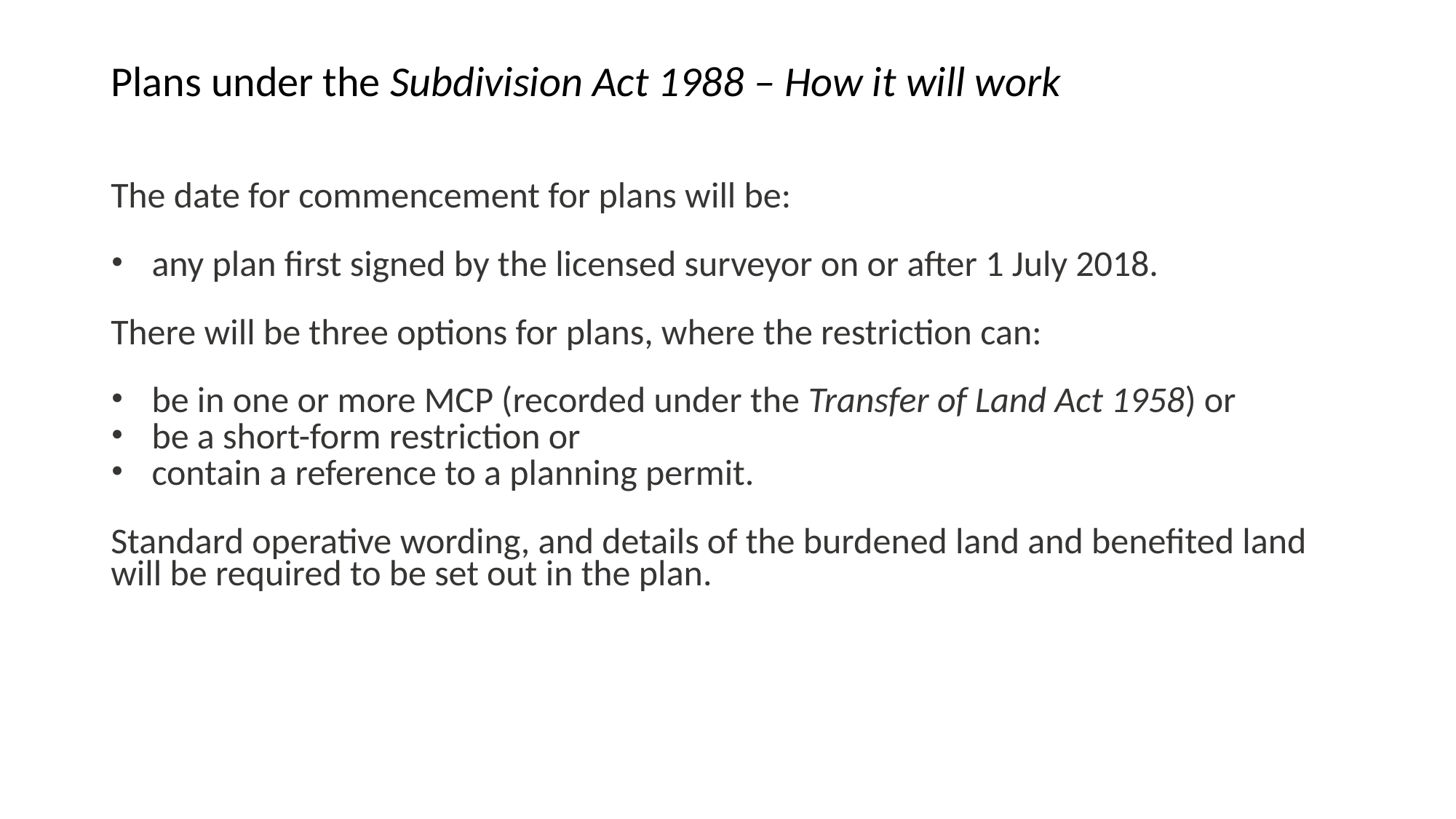

# Plans under the Subdivision Act 1988 – How it will work
The date for commencement for plans will be:

any plan first signed by the licensed surveyor on or after 1 July 2018.

There will be three options for plans, where the restriction can:

be in one or more MCP (recorded under the Transfer of Land Act 1958) or
be a short-form restriction or
contain a reference to a planning permit.

Standard operative wording, and details of the burdened land and benefited land
will be required to be set out in the plan.